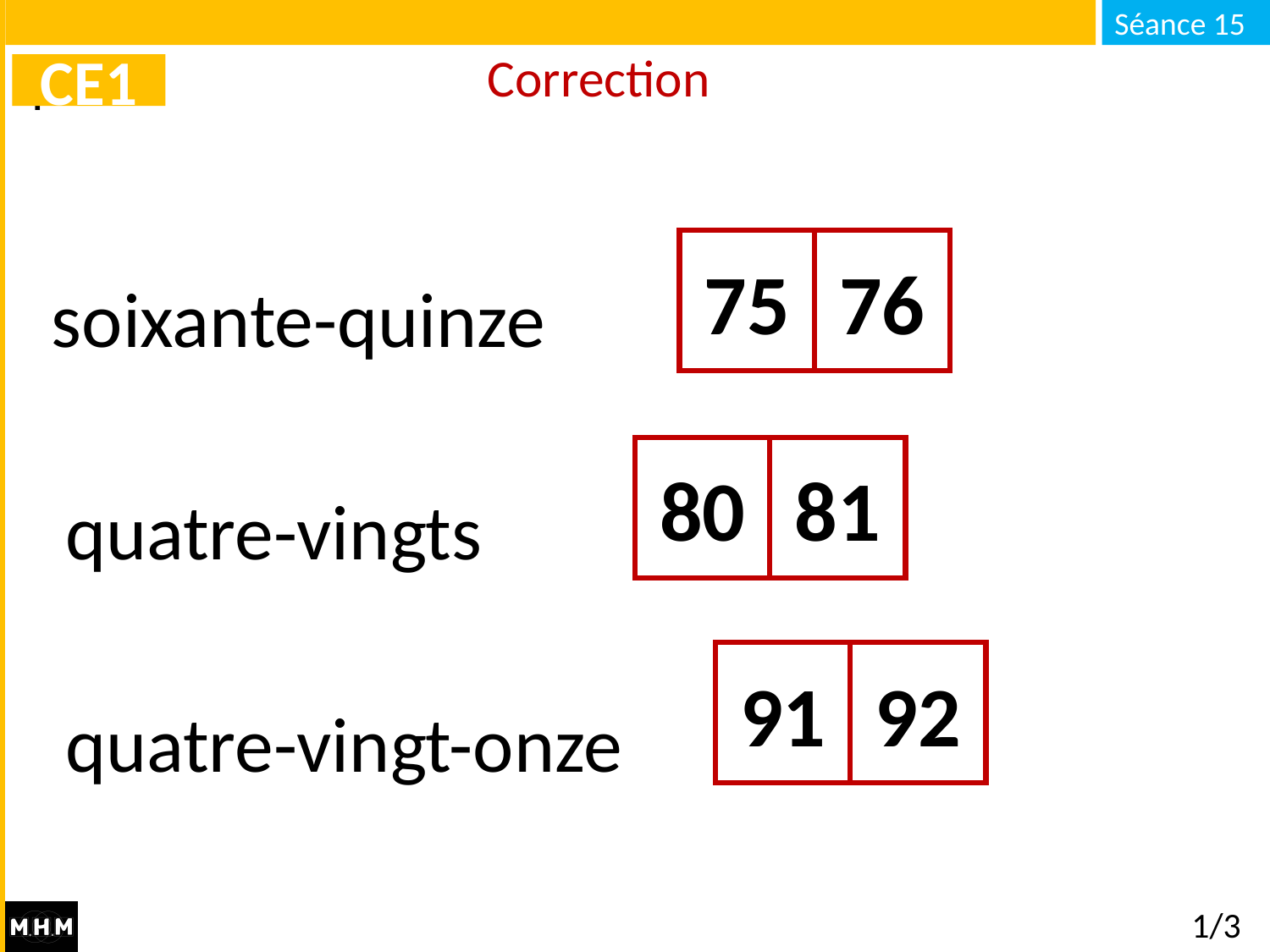

# Correction
CE1
75
76
soixante-quinze
80
81
quatre-vingts
91
92
quatre-vingt-onze
1/3